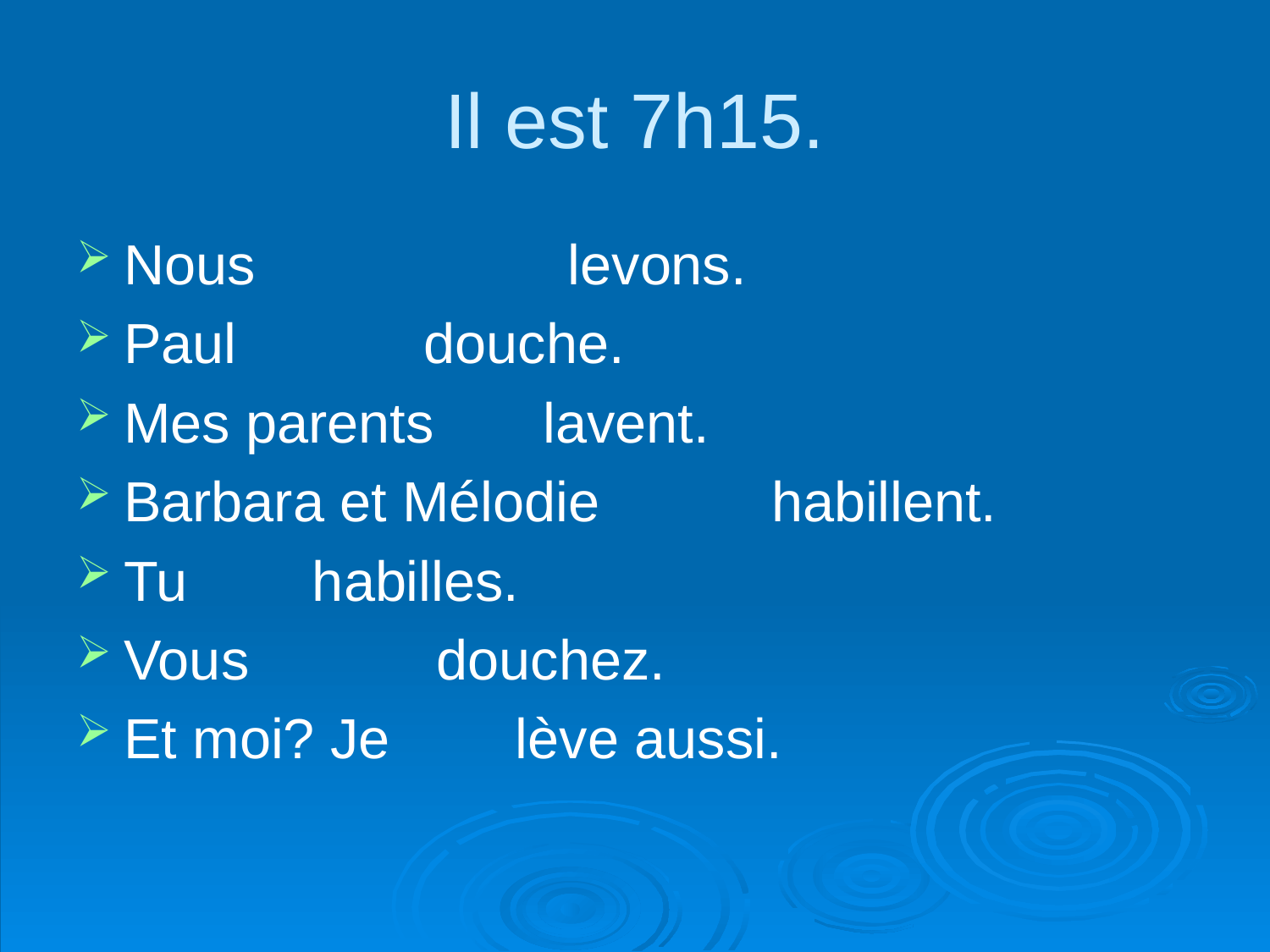

# Il est 7h15.
Nous                    levons.
Paul            douche.
Mes parents       lavent.
Barbara et Mélodie           habillent.
Tu        habilles.
Vous            douchez.
Et moi? Je        lève aussi.